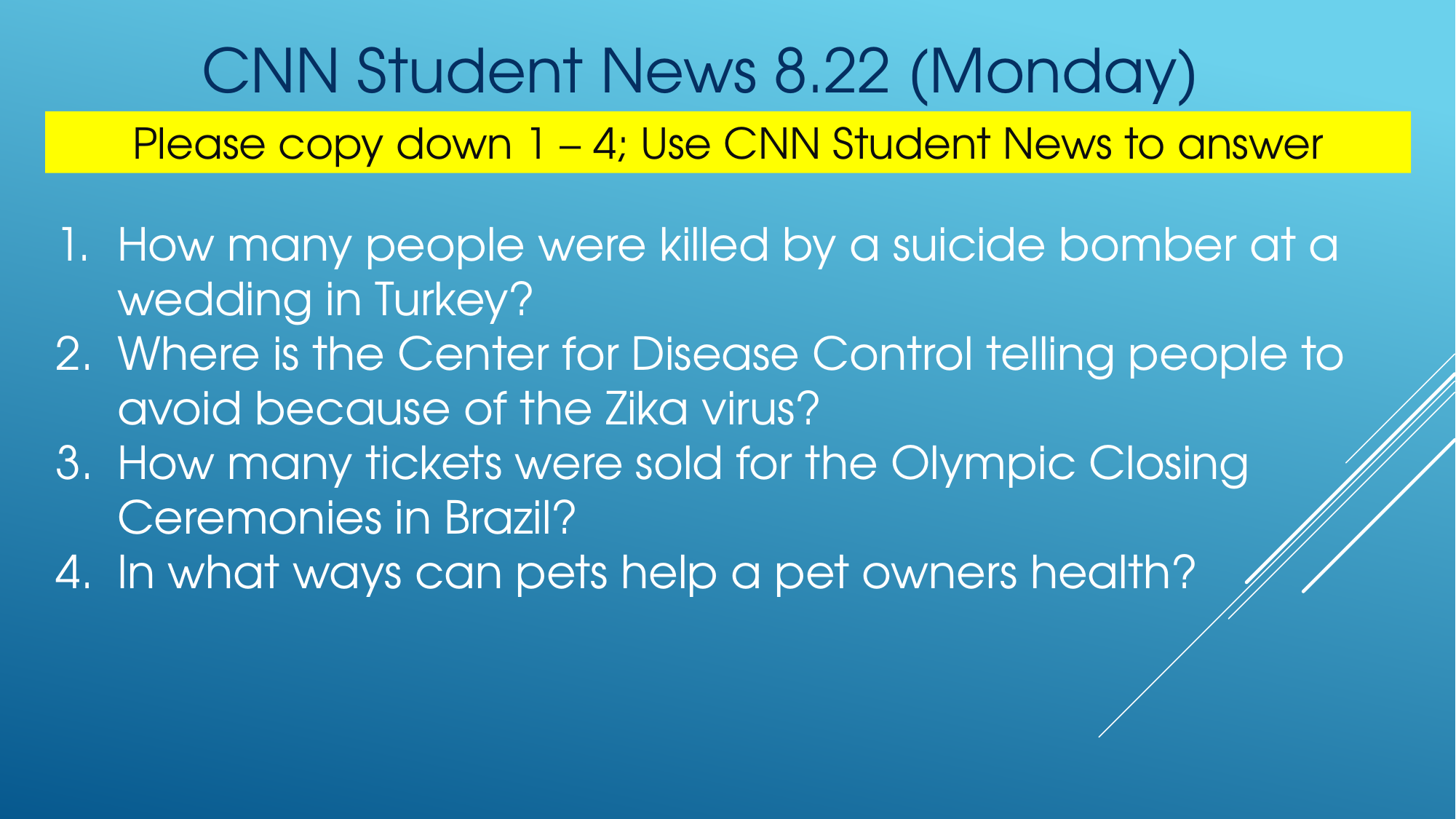

CNN Student News 8.22 (Monday)
Please copy down 1 – 4; Use CNN Student News to answer
How many people were killed by a suicide bomber at a wedding in Turkey?
Where is the Center for Disease Control telling people to avoid because of the Zika virus?
How many tickets were sold for the Olympic Closing Ceremonies in Brazil?
In what ways can pets help a pet owners health?